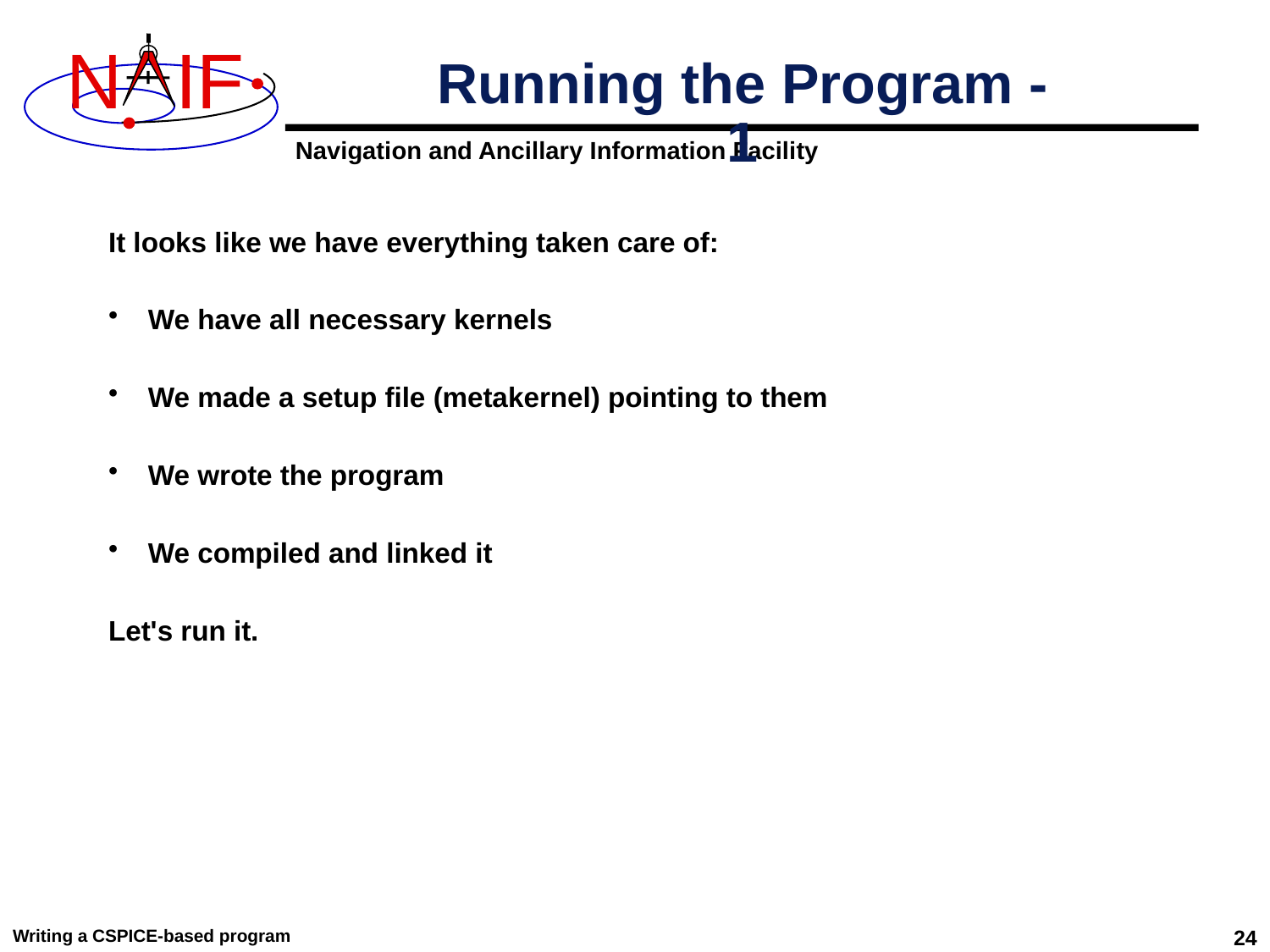

# Running the Program - 1
It looks like we have everything taken care of:

We have all necessary kernels

We made a setup file (metakernel) pointing to them

We wrote the program

We compiled and linked it

Let's run it.
Writing a CSPICE-based program
24